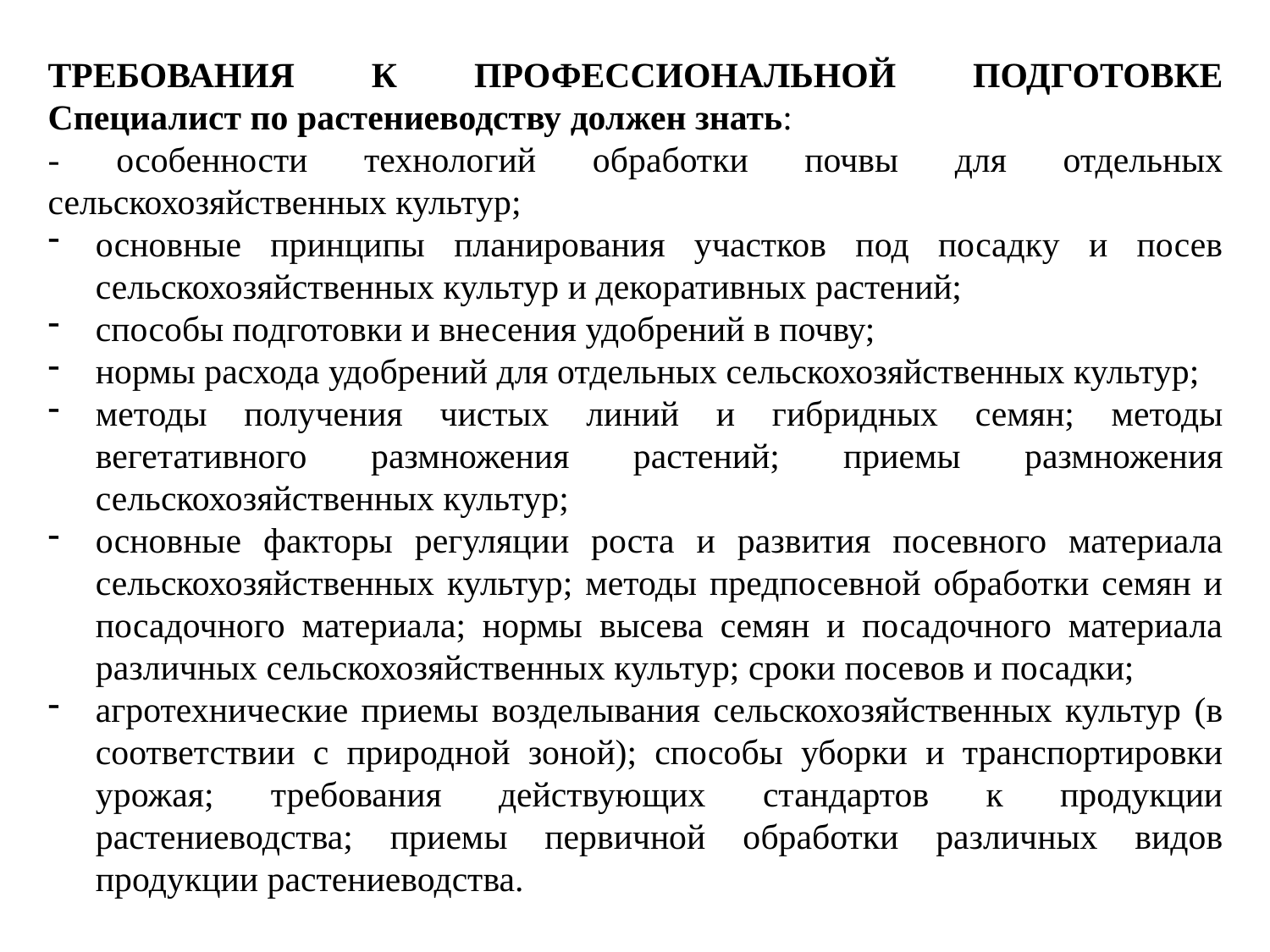

ТРЕБОВАНИЯ К ПРОФЕССИОНАЛЬНОЙ ПОДГОТОВКЕ
Специалист по растениеводству должен знать:
- особенности технологий обработки почвы для отдельных сельскохозяйственных культур;
основные принципы планирования участков под посадку и посев сельскохозяйственных культур и декоративных растений;
способы подготовки и внесения удобрений в почву;
нормы расхода удобрений для отдельных сельскохозяйственных культур;
методы получения чистых линий и гибридных семян; методы вегетативного размножения растений; приемы размножения сельскохозяйственных культур;
основные факторы регуляции роста и развития посевного материала сельскохозяйственных культур; методы предпосевной обработки семян и посадочного материала; нормы высева семян и посадочного материала различных сельскохозяйственных культур; сроки посевов и посадки;
агротехнические приемы возделывания сельскохозяйственных культур (в соответствии с природной зоной); способы уборки и транспортировки урожая; требования действующих стандартов к продукции растениеводства; приемы первичной обработки различных видов продукции растениеводства.